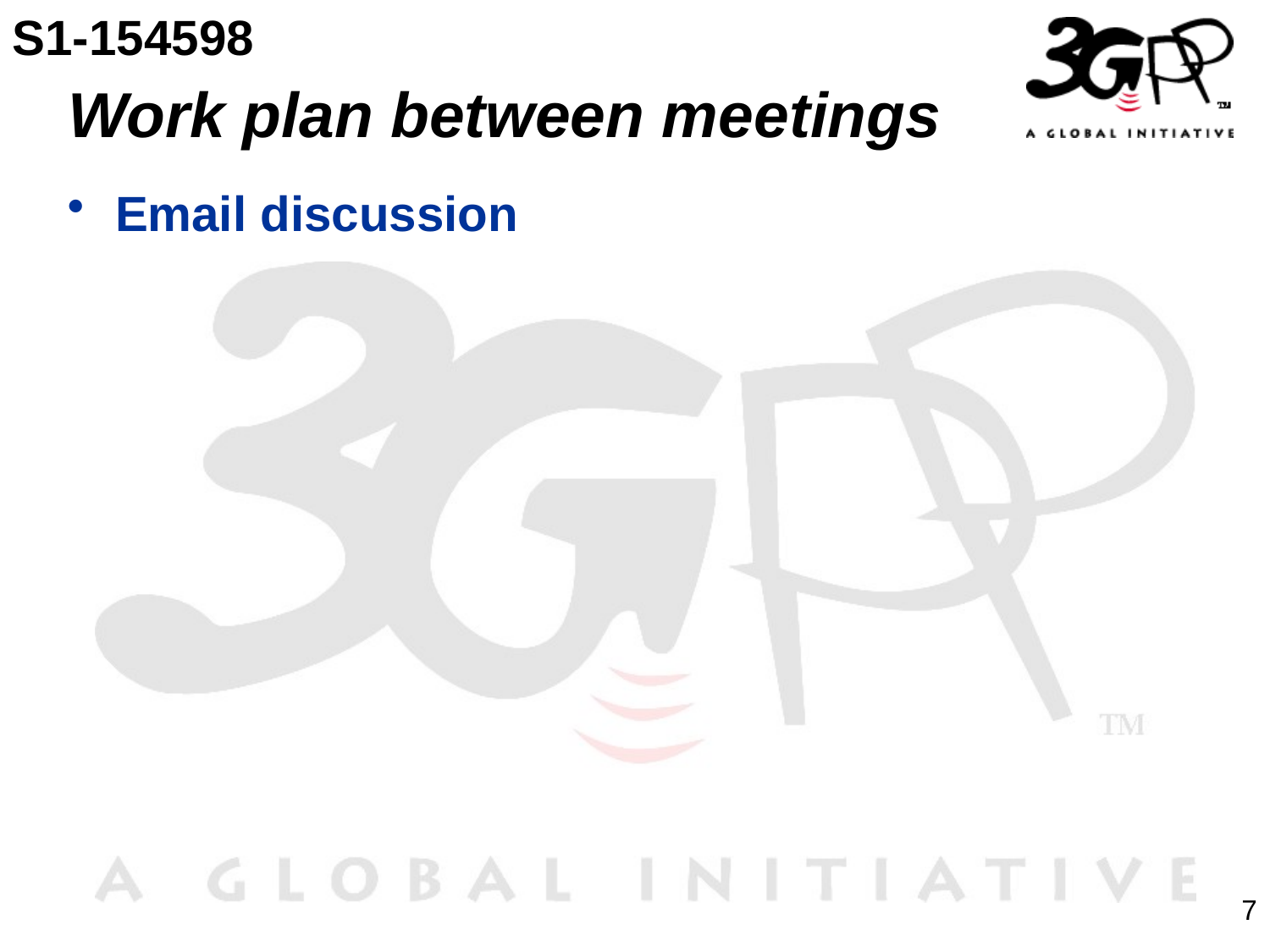

S1-154598
# Work plan between meetings
Email discussion
7